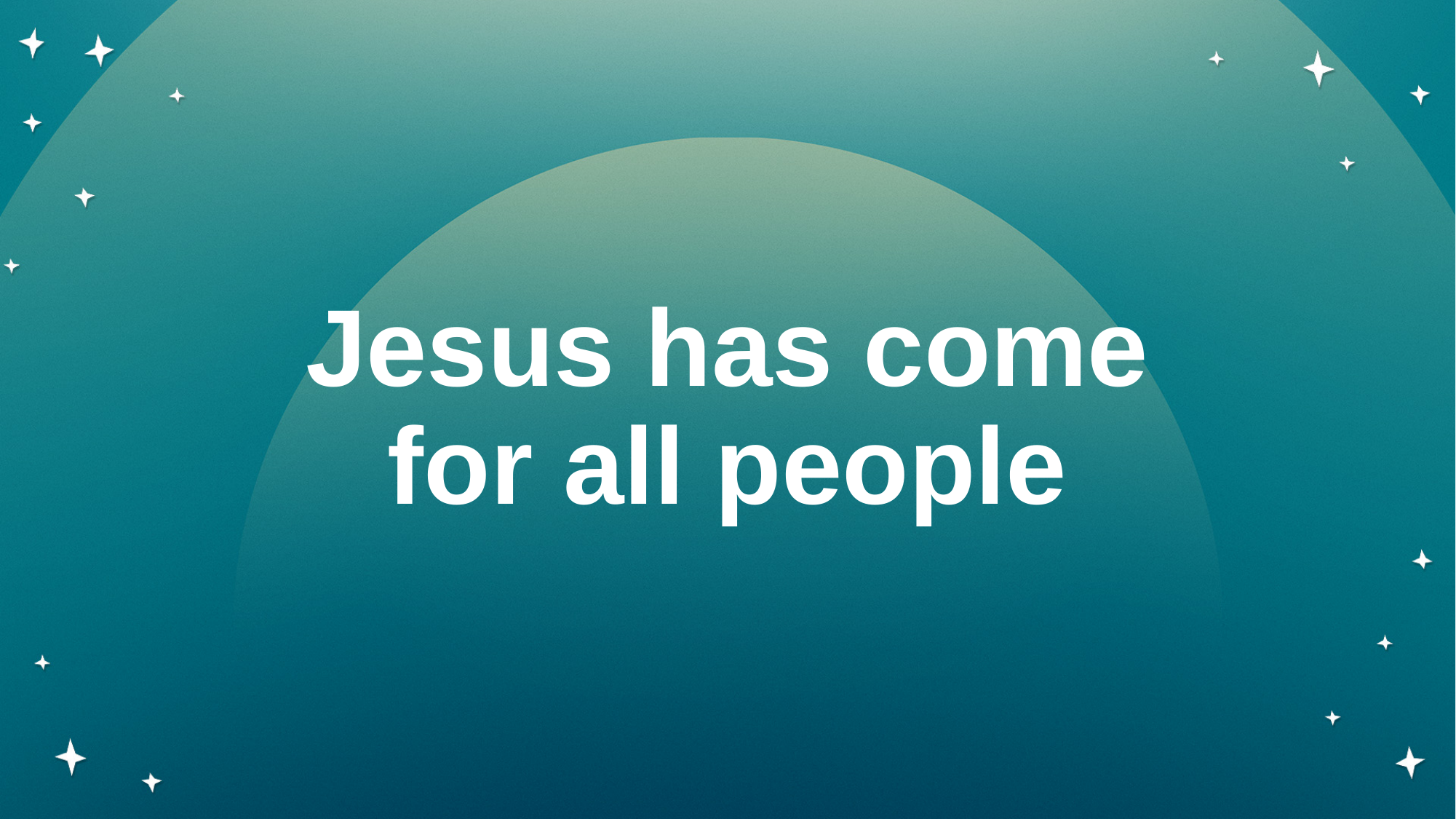

# Jesus has come for all people